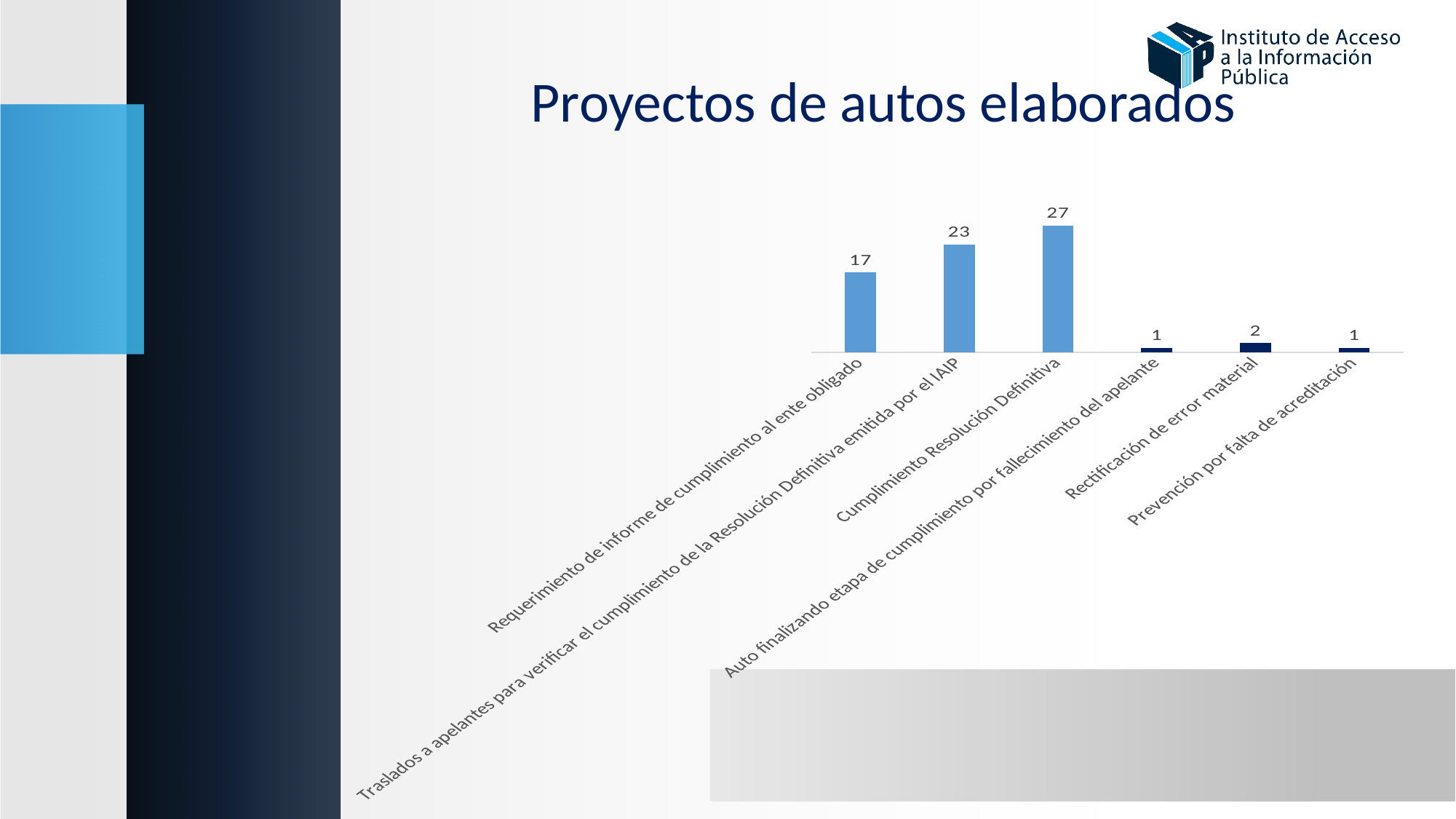

# Proyectos de autos elaborados

### Chart

| Category |  |
|---|---|
| Requerimiento de informe de cumplimiento al ente obligado | 17.0 |
| Traslados a apelantes para verificar el cumplimiento de la Resolución Definitiva emitida por el IAIP | 23.0 |
| Cumplimiento Resolución Definitiva | 27.0 |
| Auto finalizando etapa de cumplimiento por fallecimiento del apelante | 1.0 |
| Rectificación de error material | 2.0 |
| Prevención por falta de acreditación | 1.0 |